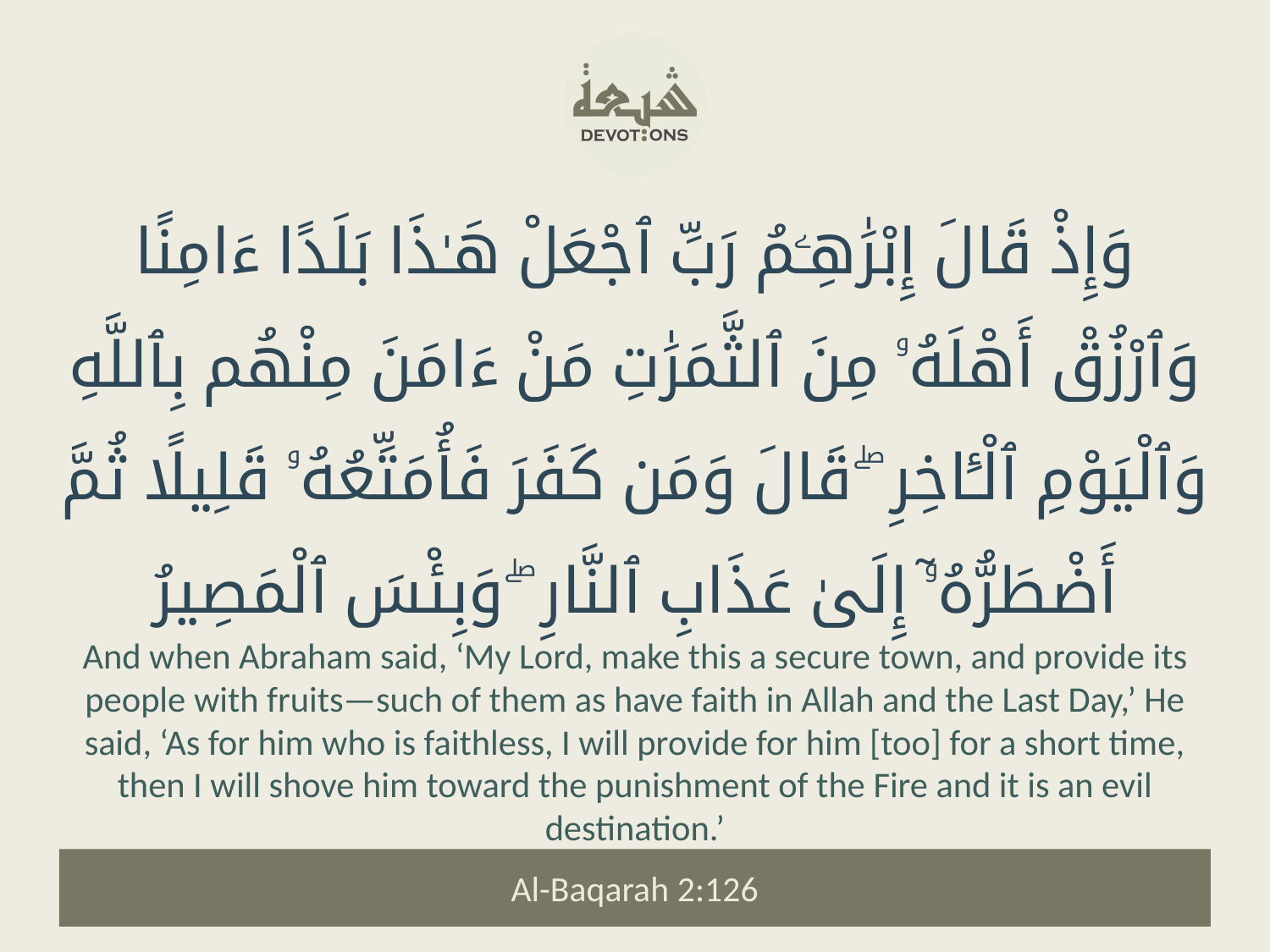

وَإِذْ قَالَ إِبْرَٰهِـۧمُ رَبِّ ٱجْعَلْ هَـٰذَا بَلَدًا ءَامِنًا وَٱرْزُقْ أَهْلَهُۥ مِنَ ٱلثَّمَرَٰتِ مَنْ ءَامَنَ مِنْهُم بِٱللَّهِ وَٱلْيَوْمِ ٱلْـَٔاخِرِ ۖ قَالَ وَمَن كَفَرَ فَأُمَتِّعُهُۥ قَلِيلًا ثُمَّ أَضْطَرُّهُۥٓ إِلَىٰ عَذَابِ ٱلنَّارِ ۖ وَبِئْسَ ٱلْمَصِيرُ
And when Abraham said, ‘My Lord, make this a secure town, and provide its people with fruits—such of them as have faith in Allah and the Last Day,’ He said, ‘As for him who is faithless, I will provide for him [too] for a short time, then I will shove him toward the punishment of the Fire and it is an evil destination.’
Al-Baqarah 2:126